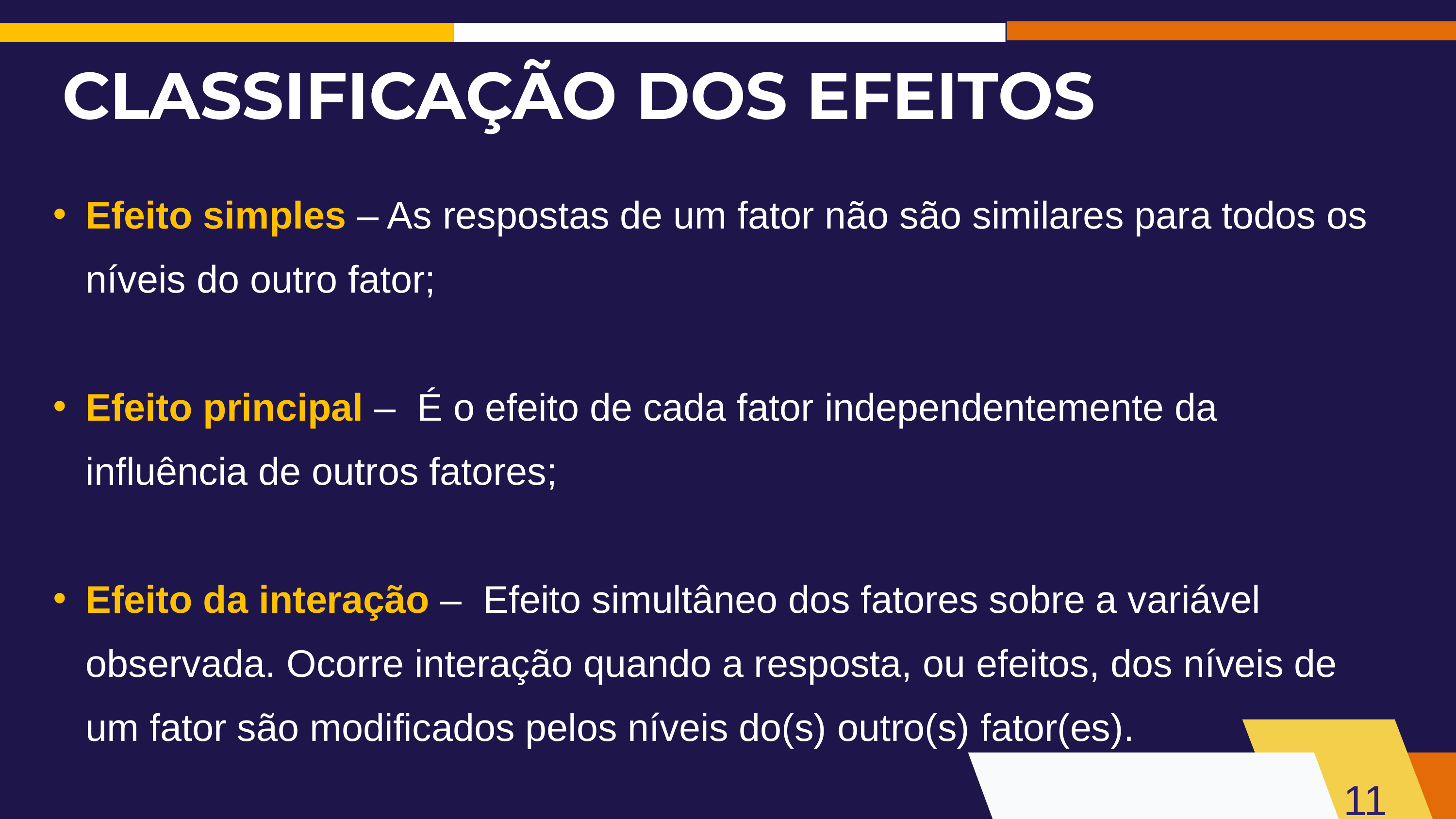

CLASSIFICAÇÃO DOS EFEITOS
Efeito simples – As respostas de um fator não são similares para todos os níveis do outro fator;

Efeito principal –  É o efeito de cada fator independentemente da influência de outros fatores;

Efeito da interação –  Efeito simultâneo dos fatores sobre a variável observada. Ocorre interação quando a resposta, ou efeitos, dos níveis de um fator são modificados pelos níveis do(s) outro(s) fator(es).

11